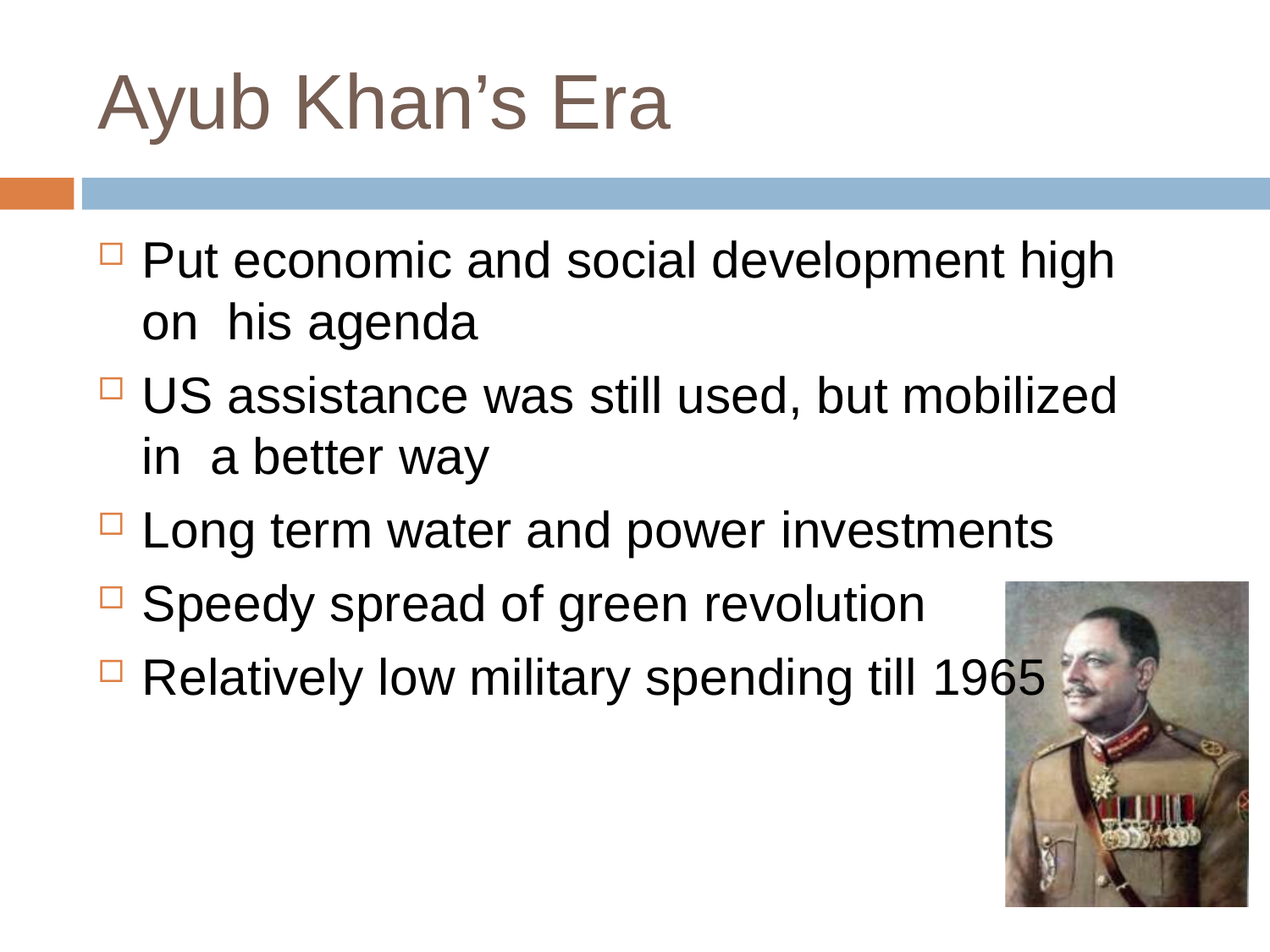

# Ayub Khan’s Era
Put economic and social development high on  his agenda
US assistance was still used, but mobilized in  a better way
Long term water and power investments
Speedy spread of green revolution
Relatively low military spending till 1965